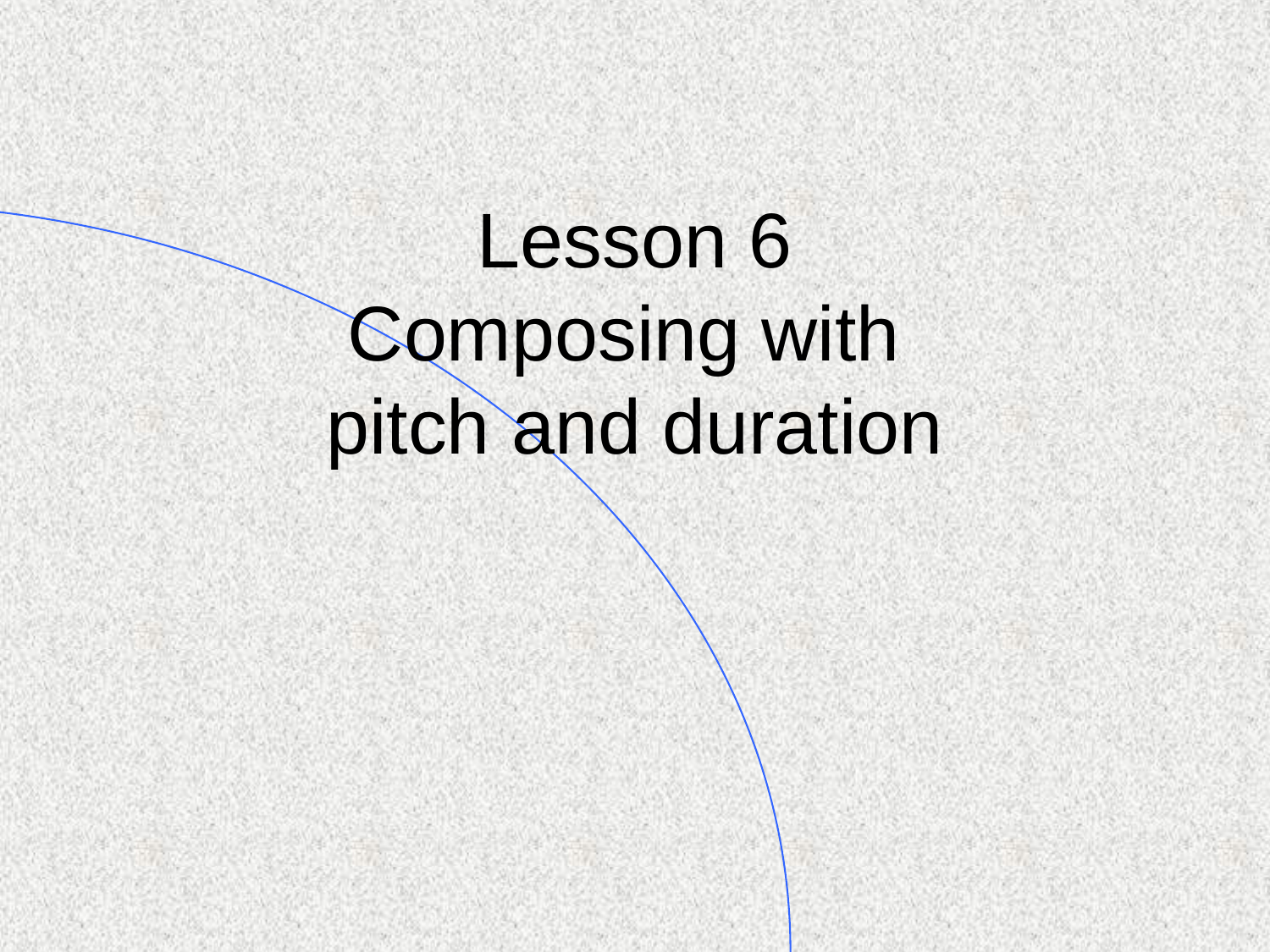

# Lesson 6 Composing with pitch and duration